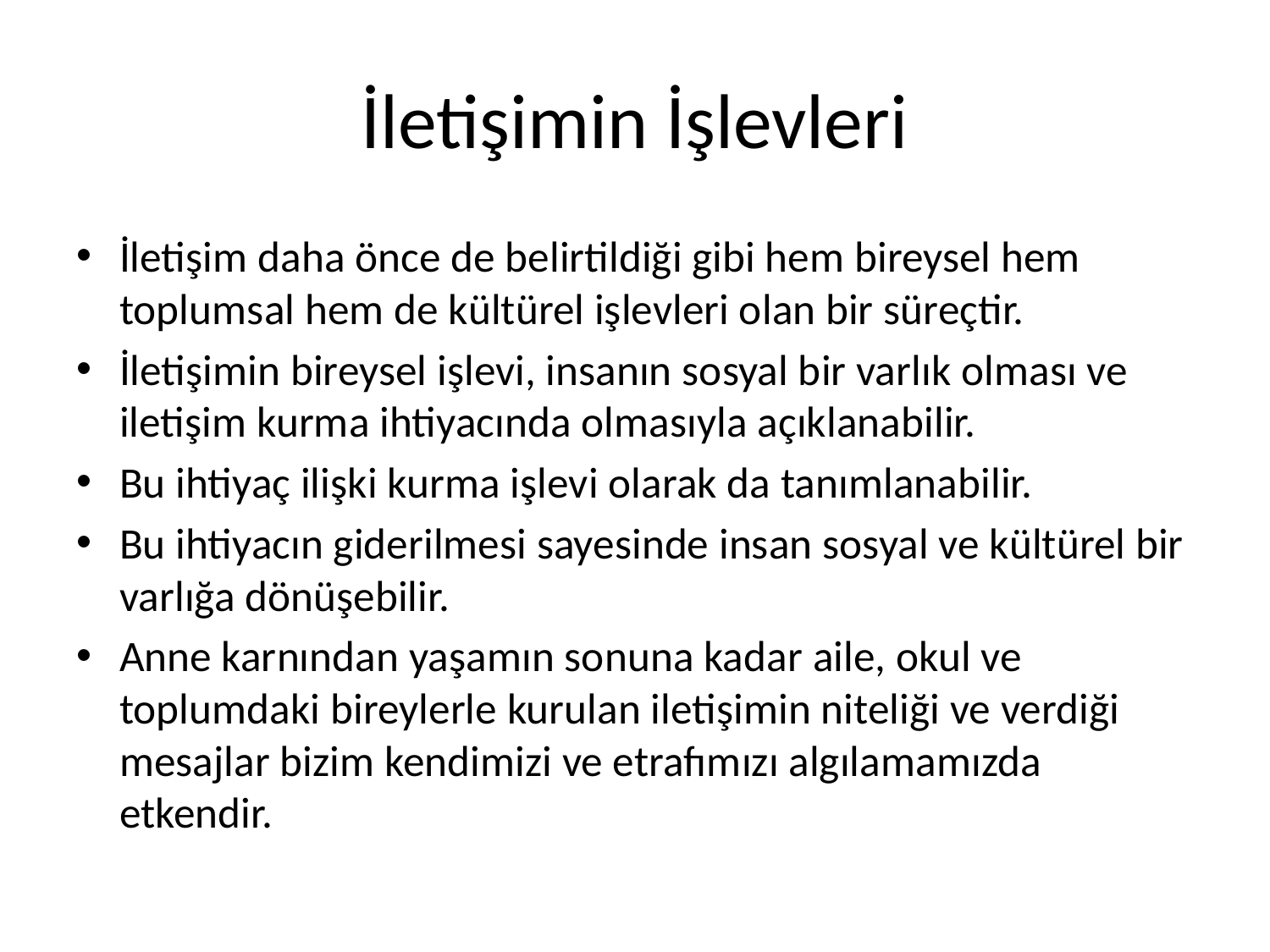

# İletişimin İşlevleri
İletişim daha önce de belirtildiği gibi hem bireysel hem toplumsal hem de kültürel işlevleri olan bir süreçtir.
İletişimin bireysel işlevi, insanın sosyal bir varlık olması ve iletişim kurma ihtiyacında olmasıyla açıklanabilir.
Bu ihtiyaç ilişki kurma işlevi olarak da tanımlanabilir.
Bu ihtiyacın giderilmesi sayesinde insan sosyal ve kültürel bir varlığa dönüşebilir.
Anne karnından yaşamın sonuna kadar aile, okul ve toplumdaki bireylerle kurulan iletişimin niteliği ve verdiği mesajlar bizim kendimizi ve etrafımızı algılamamızda etkendir.